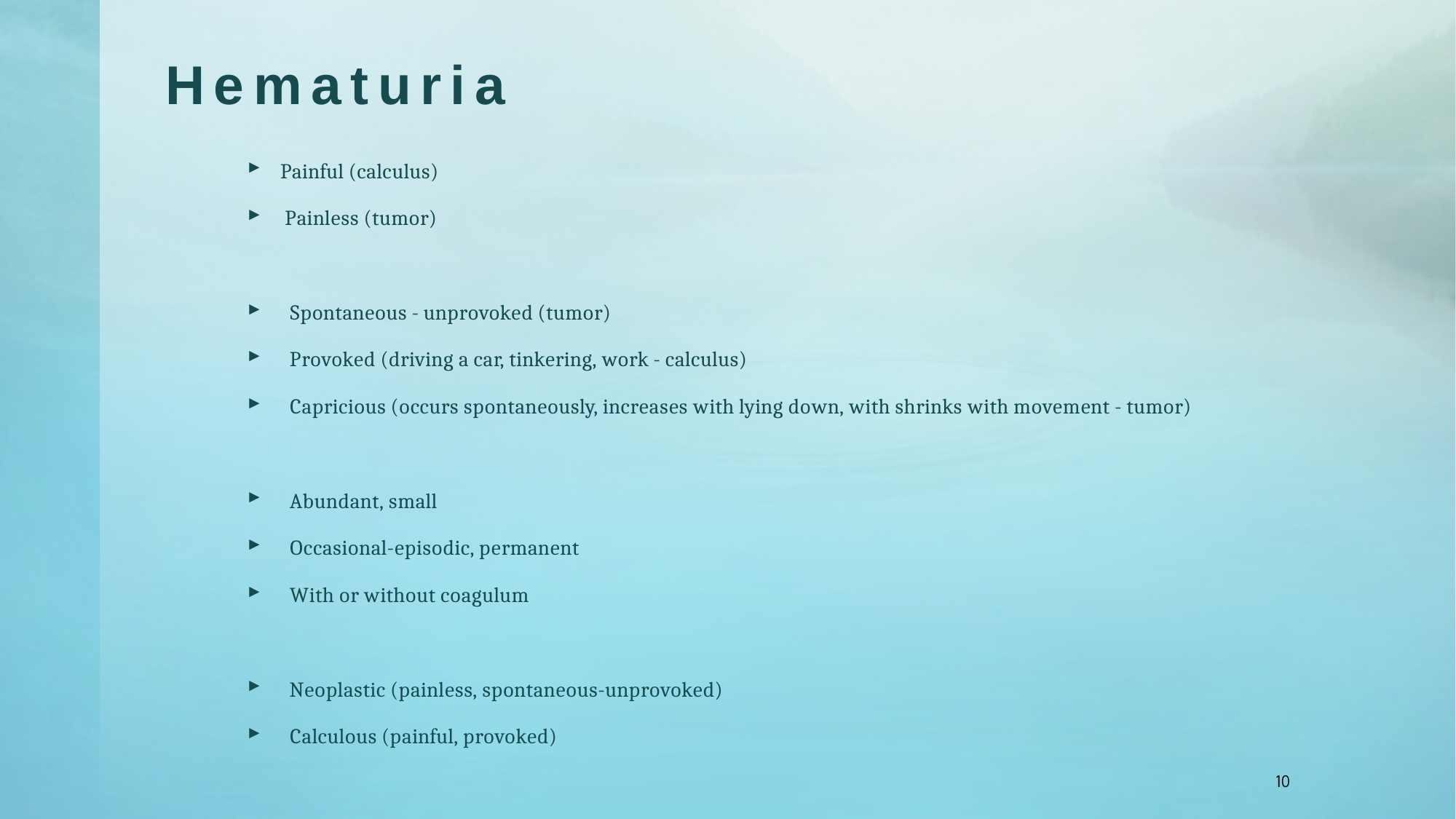

# Hematuria
Painful (calculus)
 Painless (tumor)

  Spontaneous - unprovoked (tumor)
  Provoked (driving a car, tinkering, work - calculus)
  Capricious (occurs spontaneously, increases with lying down, with shrinks with movement - tumor)

  Abundant, small
  Occasional-episodic, permanent
  With or without coagulum

  Neoplastic (painless, spontaneous-unprovoked)
  Calculous (painful, provoked)
10